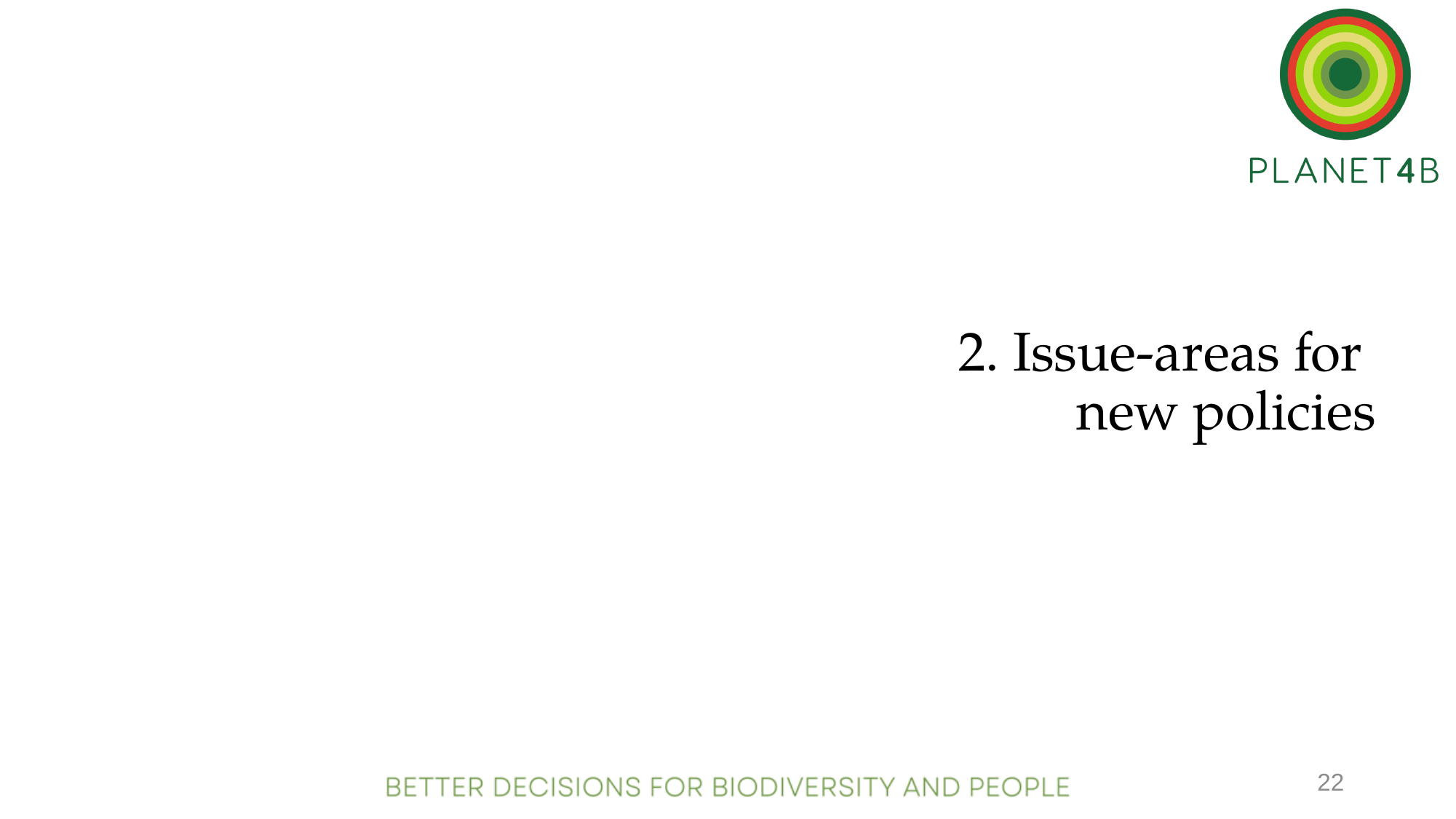

# 2. Issue-areas for new policies
22